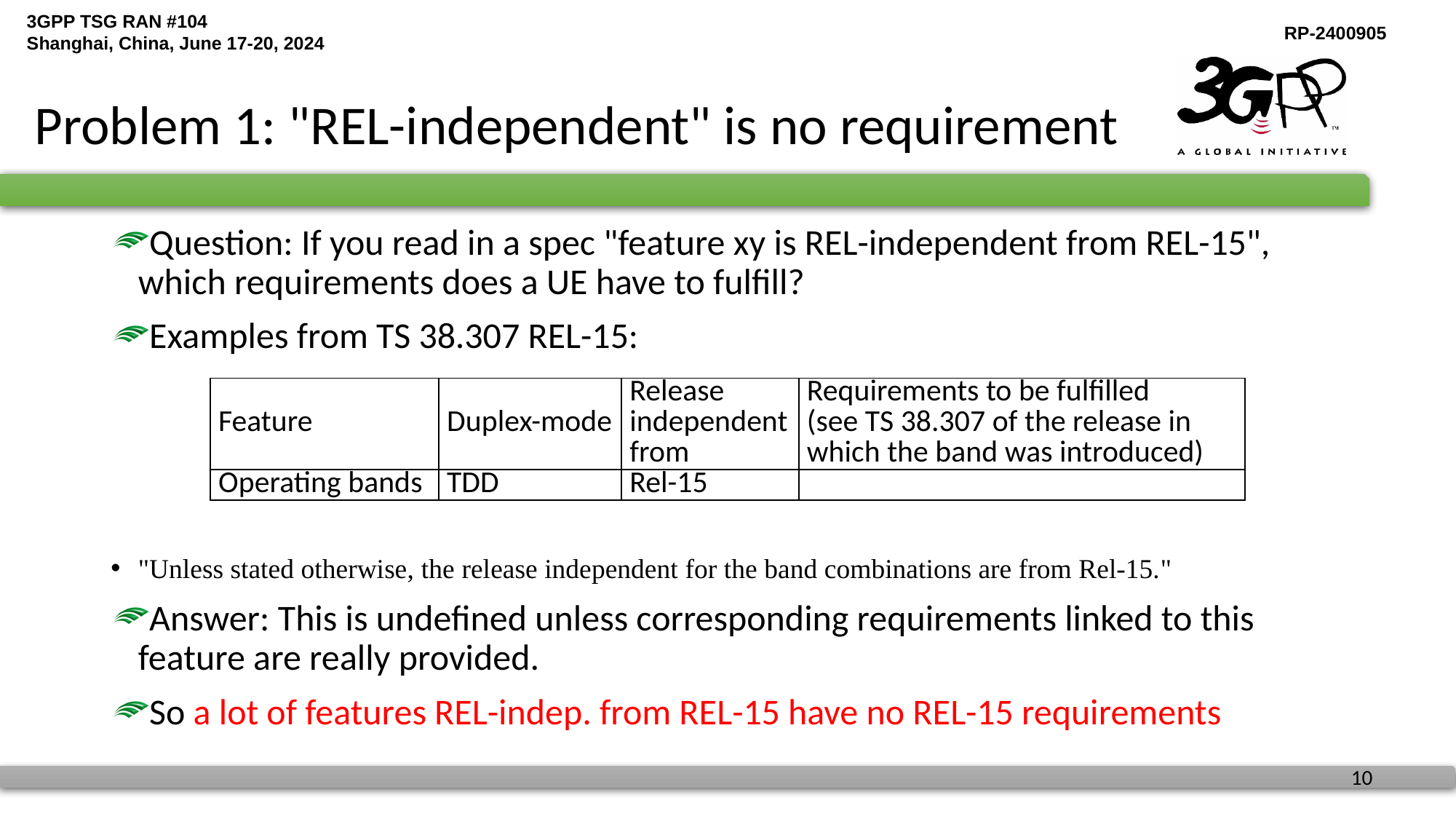

# Problem 1: "REL-independent" is no requirement
Question: If you read in a spec "feature xy is REL-independent from REL-15", which requirements does a UE have to fulfill?
Examples from TS 38.307 REL-15:

"Unless stated otherwise, the release independent for the band combinations are from Rel-15."
Answer: This is undefined unless corresponding requirements linked to this feature are really provided.
So a lot of features REL-indep. from REL-15 have no REL-15 requirements
| Feature | Duplex-mode | Release independent from | Requirements to be fulfilled (see TS 38.307 of the release in which the band was introduced) |
| --- | --- | --- | --- |
| Operating bands | TDD | Rel-15 |  |